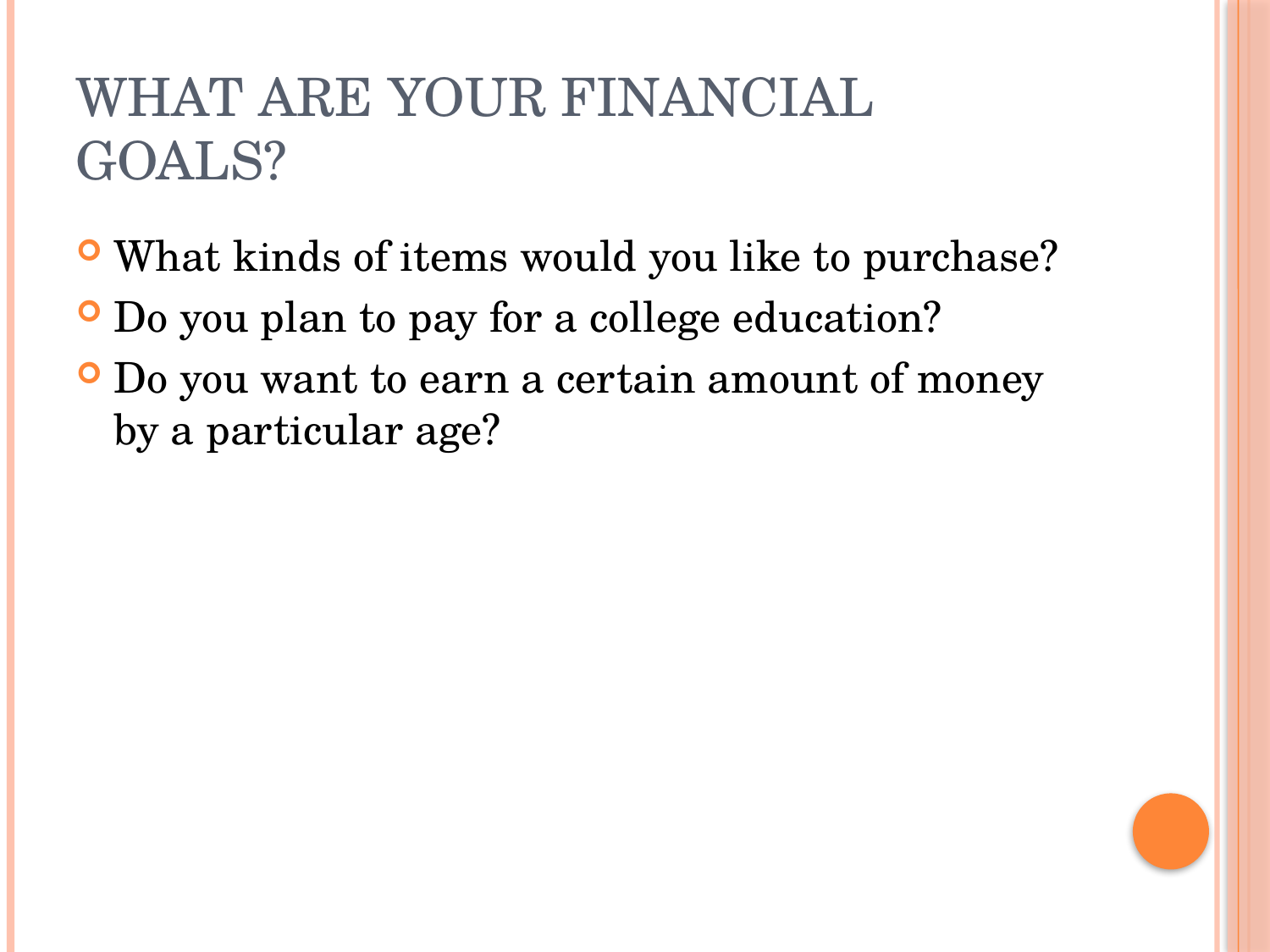

# What are your financial goals?
What kinds of items would you like to purchase?
Do you plan to pay for a college education?
Do you want to earn a certain amount of money by a particular age?